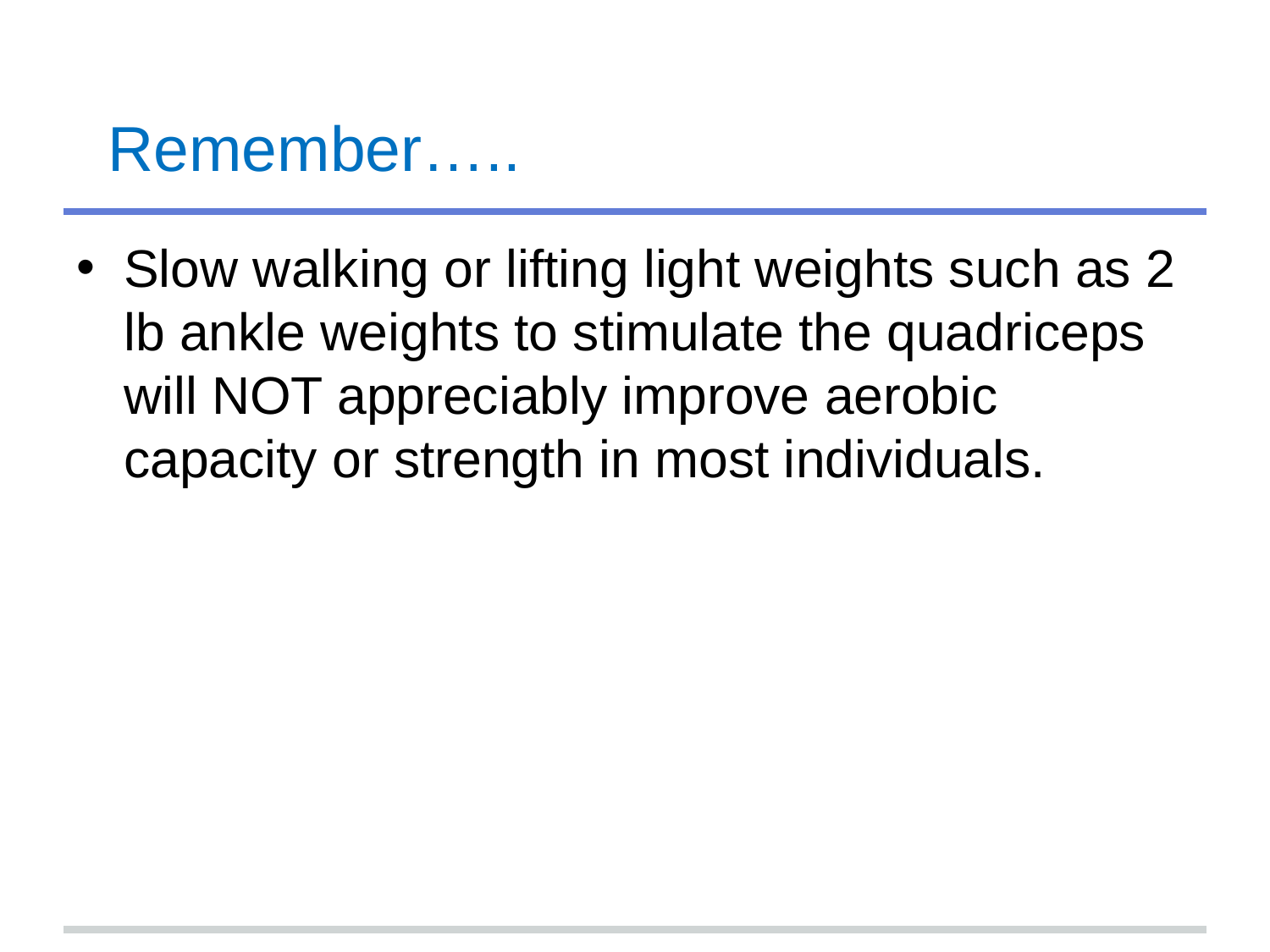

# Remember…..
Slow walking or lifting light weights such as 2 lb ankle weights to stimulate the quadriceps will NOT appreciably improve aerobic capacity or strength in most individuals.